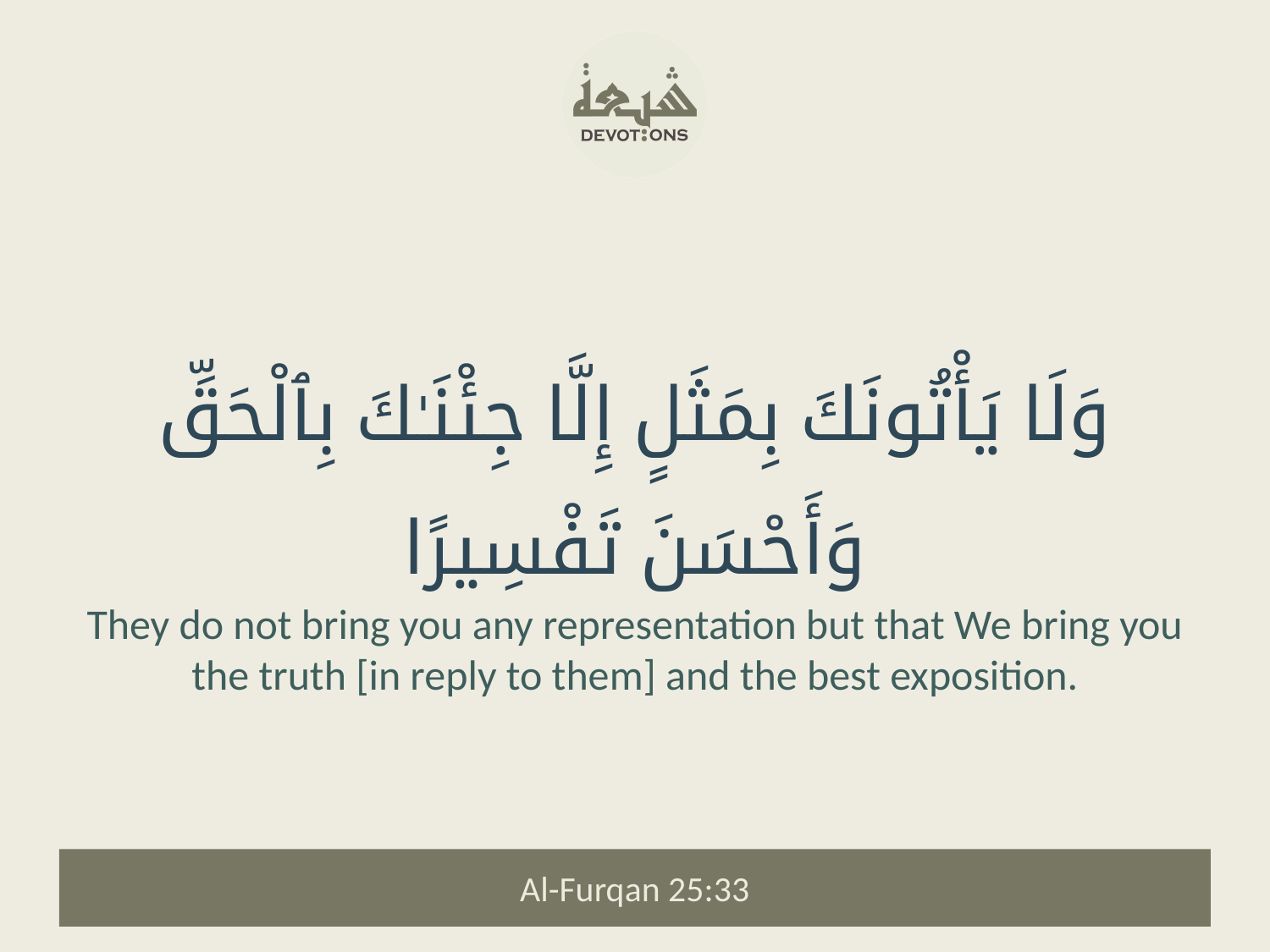

وَلَا يَأْتُونَكَ بِمَثَلٍ إِلَّا جِئْنَـٰكَ بِٱلْحَقِّ وَأَحْسَنَ تَفْسِيرًا
They do not bring you any representation but that We bring you the truth [in reply to them] and the best exposition.
Al-Furqan 25:33